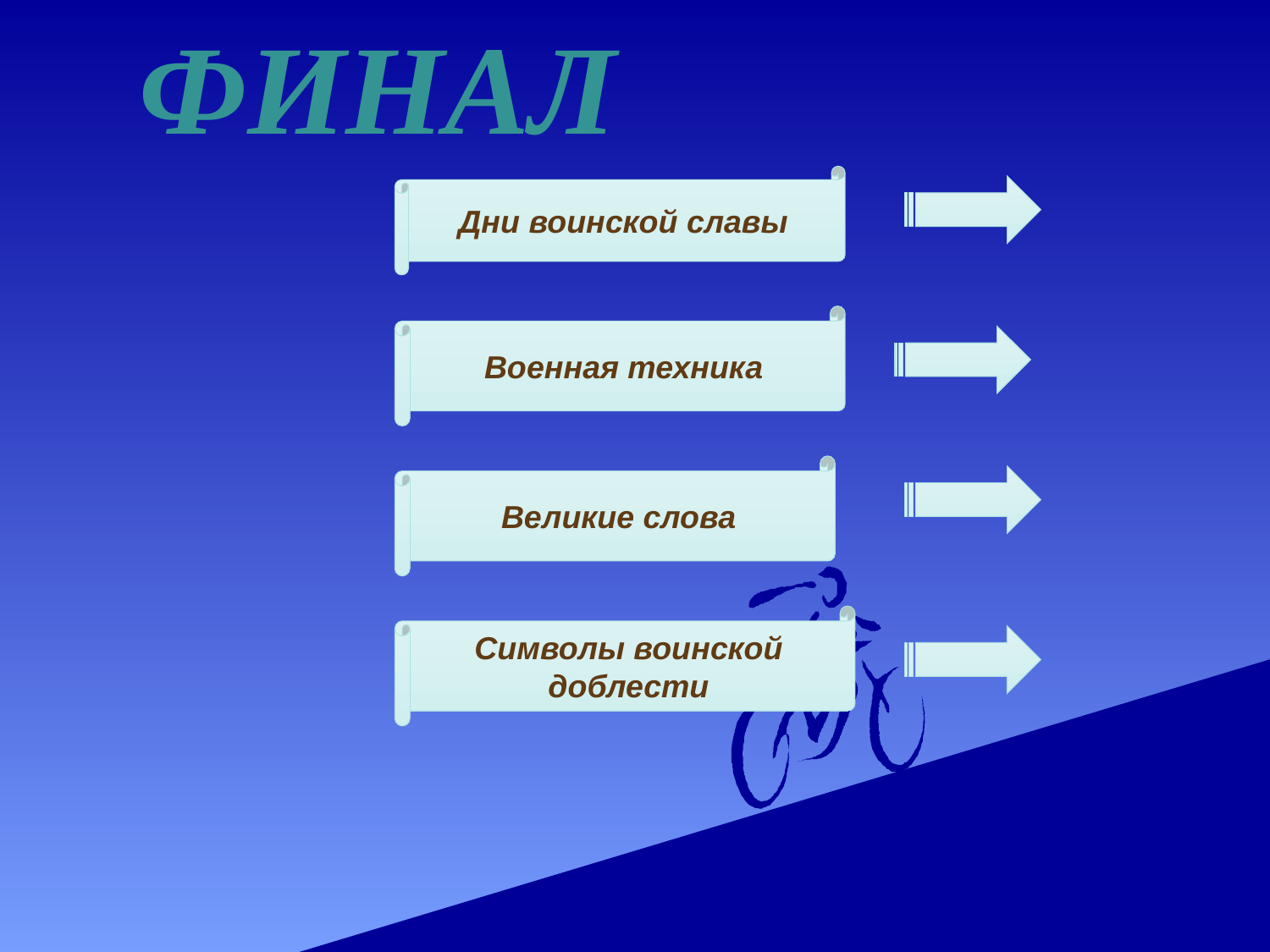

# ФИНАЛ
Дни воинской славы

Военная техника

Великие слова

Символы воинской доблести